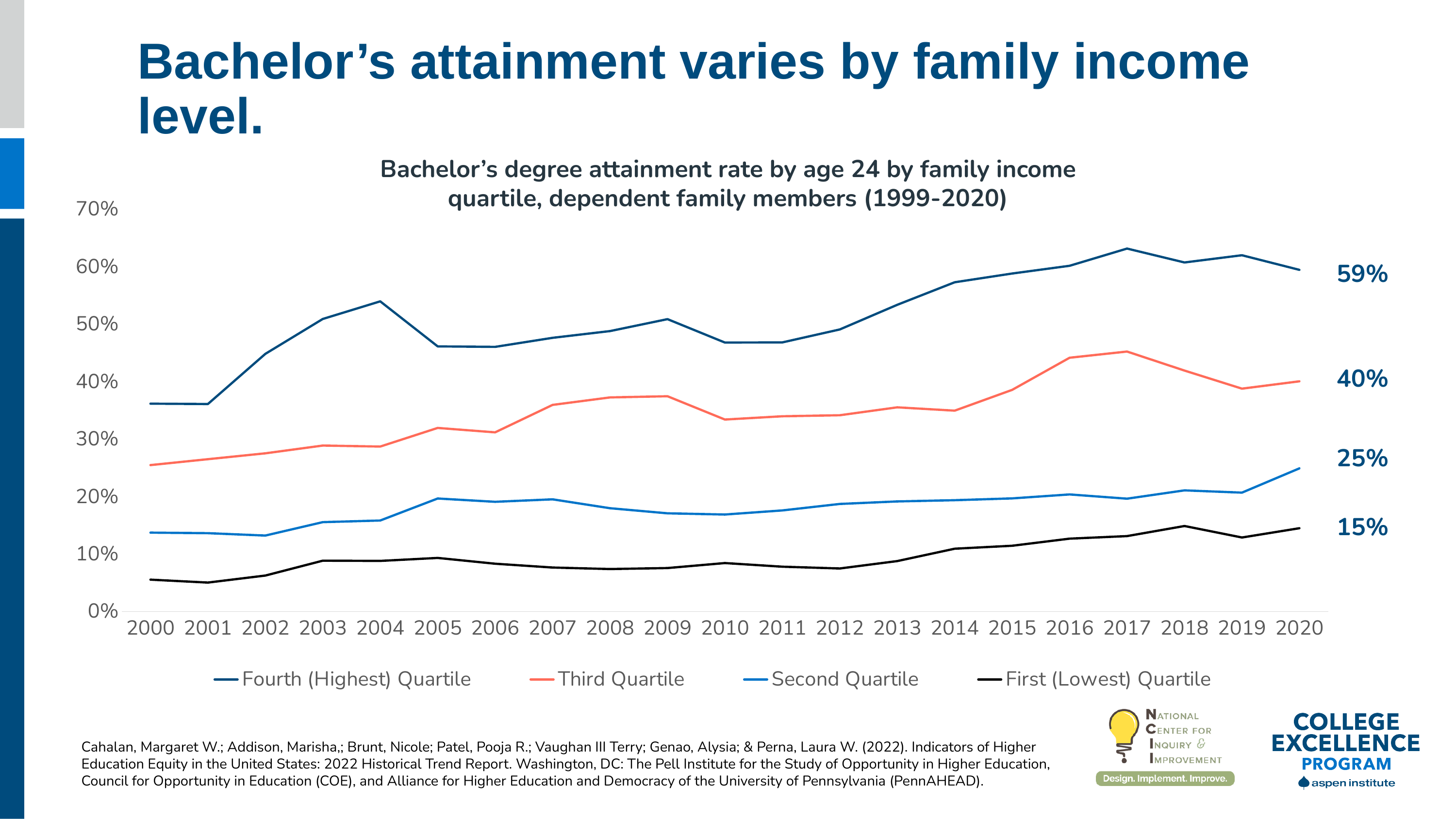

Bachelor’s attainment varies by family income level.

Bachelor’s degree attainment rate by age 24 by family income quartile, dependent family members (1999-2020)

### Chart

| Category | Fourth (Highest) Quartile | Third Quartile | Second Quartile | First (Lowest) Quartile |
|---|---|---|---|---|
| 2000 | 0.36200735171806636 | 0.2550138962701726 | 0.1374892448218914 | 0.055650050580767926 |
| 2001 | 0.36134163993746143 | 0.2653119428132317 | 0.13650081998546754 | 0.05054956448833543 |
| 2002 | 0.44864891812340196 | 0.2755356440556184 | 0.1323612864406454 | 0.06274670031691808 |
| 2003 | 0.5094136392705273 | 0.2890592688364111 | 0.155747117735155 | 0.08865500084281336 |
| 2004 | 0.5400633502475048 | 0.2873553128020566 | 0.15855344634155397 | 0.08824532713462828 |
| 2005 | 0.46169403652172697 | 0.3197498264203833 | 0.19686228605989858 | 0.09344111246113715 |
| 2006 | 0.46085315044390013 | 0.31208389190353325 | 0.19113168119675328 | 0.08336219036227142 |
| 2007 | 0.47659809621262456 | 0.3598680711264554 | 0.19543270020331768 | 0.07670532076286508 |
| 2008 | 0.4882975678237302 | 0.3728722823433055 | 0.17995977857750803 | 0.07410931826271273 |
| 2009 | 0.5090928844969914 | 0.37492674982330665 | 0.17108318015399343 | 0.0758331173047713 |
| 2010 | 0.4683643715031433 | 0.33436007543889446 | 0.16896847789469052 | 0.08451302311448915 |
| 2011 | 0.4686105254657282 | 0.3400345135372476 | 0.17613511768761037 | 0.0781721404044215 |
| 2012 | 0.49115419573171637 | 0.34187088363319185 | 0.18737519816196668 | 0.07507377546443383 |
| 2013 | 0.5340602532839808 | 0.3556086198166452 | 0.1917755377498284 | 0.08796693113219545 |
| 2014 | 0.5733153975192797 | 0.3498290699323506 | 0.19391408158830367 | 0.1094723959372801 |
| 2015 | 0.5885040785402563 | 0.3859944946680234 | 0.19706265449747493 | 0.11464607808417425 |
| 2016 | 0.6019661674113055 | 0.44195993342995193 | 0.20394235758910462 | 0.12700708820636816 |
| 2017 | 0.6319748428862906 | 0.4527327734709517 | 0.19654781129726803 | 0.1314613507539542 |
| 2018 | 0.6077614001500627 | 0.4195857846053462 | 0.21105262423868526 | 0.14898439206523534 |
| 2019 | 0.6203235844022963 | 0.38810828839634964 | 0.20709937255168104 | 0.1290110112864789 |
| 2020 | 0.594904811603708 | 0.4008891476350257 | 0.24932496770354862 | 0.14516855377662485 |
59%
40%
25%
15%
Cahalan, Margaret W.; Addison, Marisha,; Brunt, Nicole; Patel, Pooja R.; Vaughan III Terry; Genao, Alysia; & Perna, Laura W. (2022). Indicators of Higher Education Equity in the United States: 2022 Historical Trend Report. Washington, DC: The Pell Institute for the Study of Opportunity in Higher Education, Council for Opportunity in Education (COE), and Alliance for Higher Education and Democracy of the University of Pennsylvania (PennAHEAD).